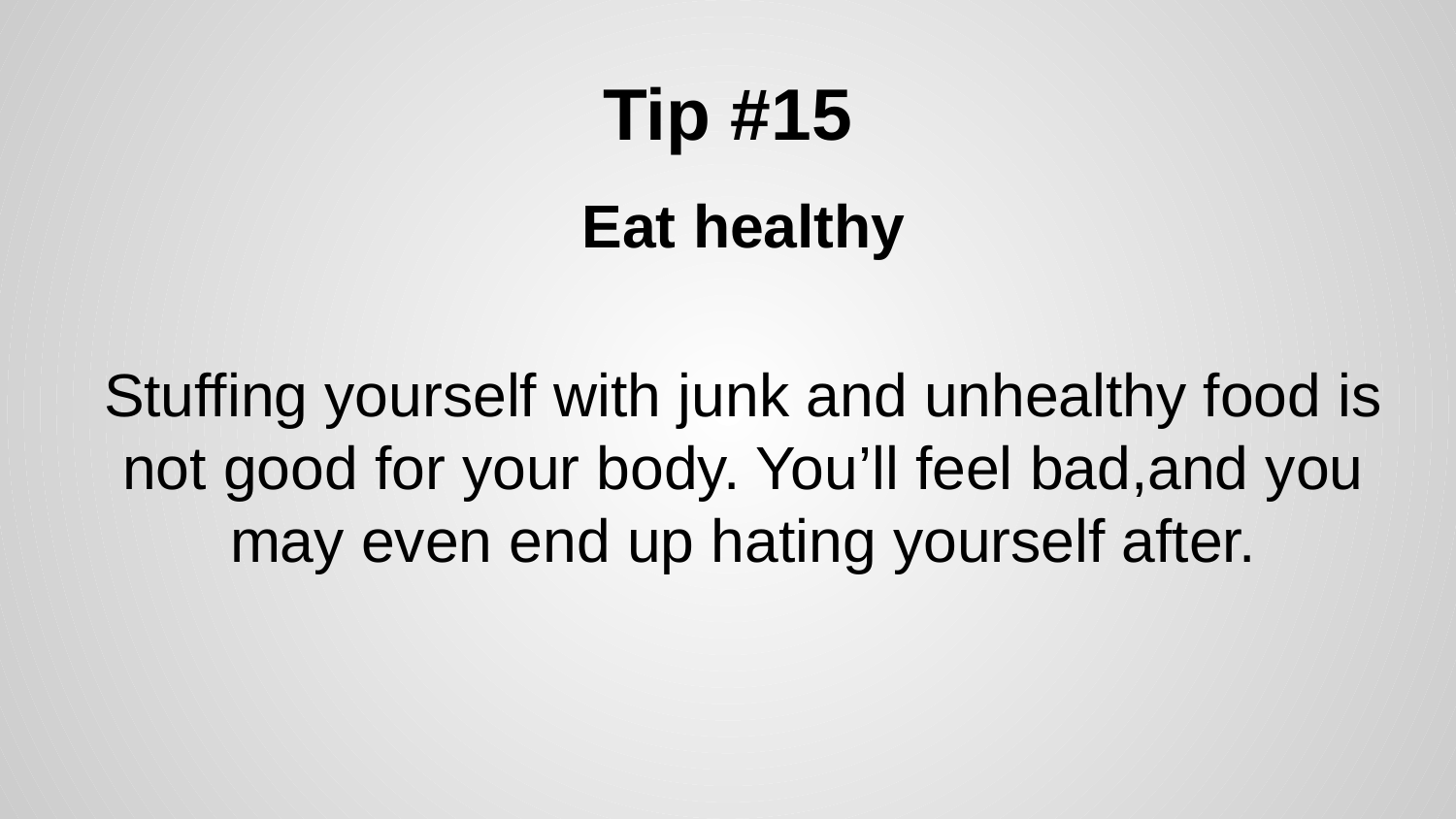

# Tip #15

Eat healthy

Stuffing yourself with junk and unhealthy food is not good for your body. You’ll feel bad,and you may even end up hating yourself after.